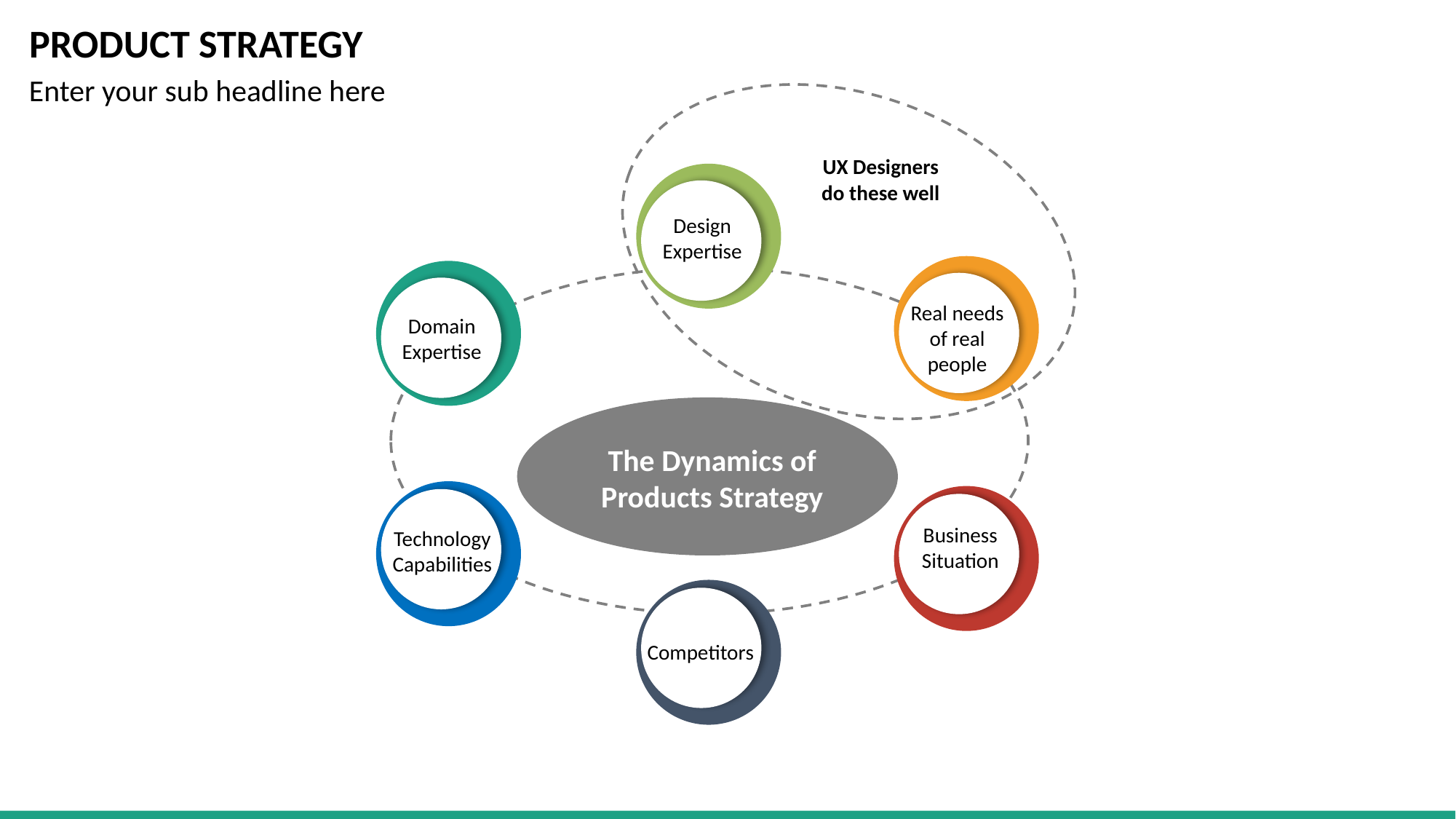

# PRODUCT STRATEGY
Enter your sub headline here

UX Designers do these well

Design
Expertise

Real needs of real people
Domain
Expertise

The Dynamics of Products Strategy

Business Situation
Technology
Capabilities

Competitors